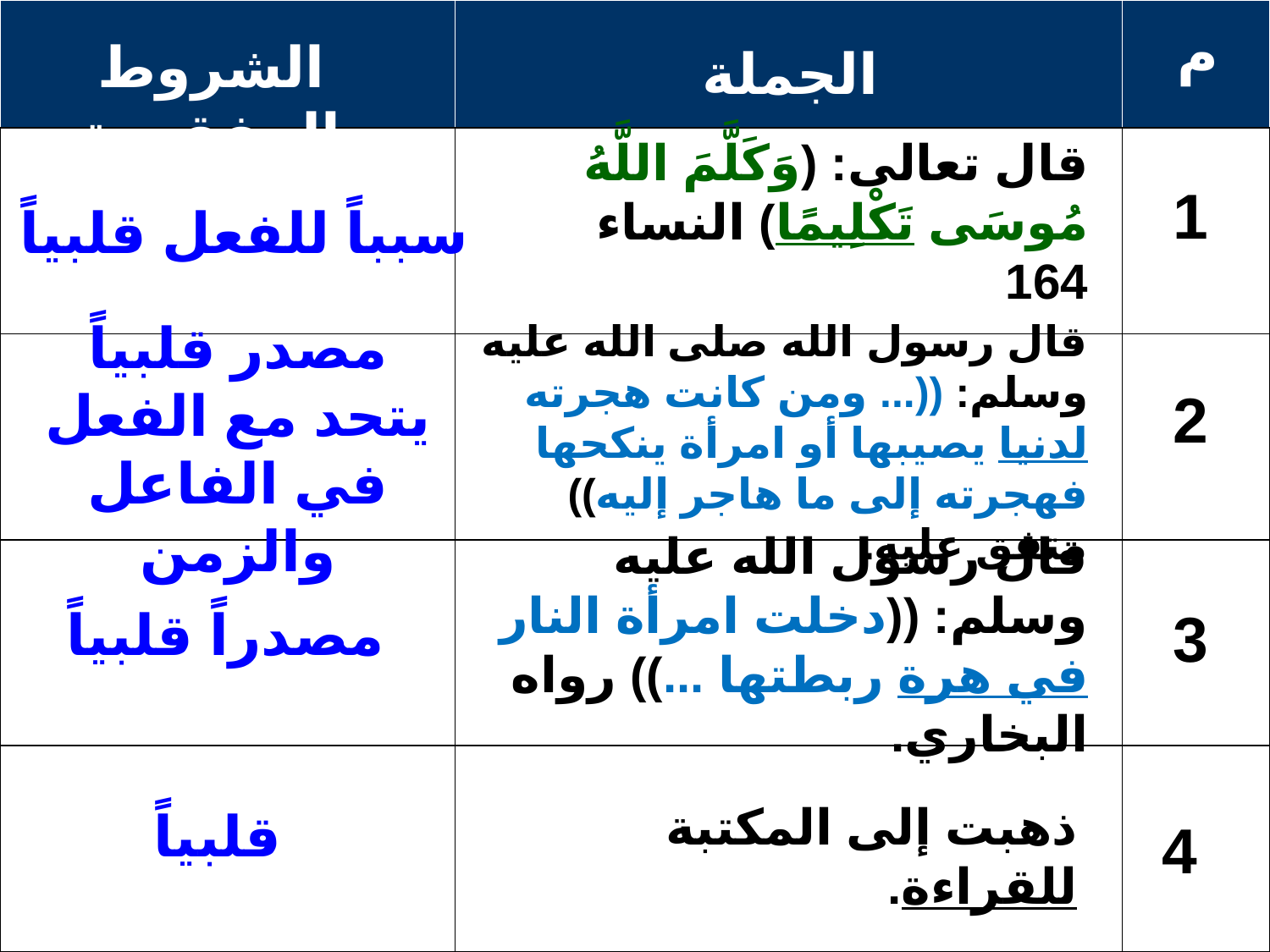

|  |  |  |
| --- | --- | --- |
|  |  |  |
|  |  |  |
|  |  |  |
|  |  |  |
م
الشروط المفقودة
الجملة
قال تعالى: (وَكَلَّمَ اللَّهُ مُوسَى تَكْلِيمًا) النساء 164
1
سبباً للفعل قلبياً
قال رسول الله صلى الله عليه وسلم: ((... ومن كانت هجرته لدنيا يصيبها أو امرأة ينكحها فهجرته إلى ما هاجر إليه)) متفق عليه.
مصدر قلبياً يتحد مع الفعل في الفاعل والزمن
2
قال رسول الله عليه وسلم: ((دخلت امرأة النار في هرة ربطتها ...)) رواه البخاري.
مصدراً قلبياً
3
قلبياً
4
ذهبت إلى المكتبة للقراءة.